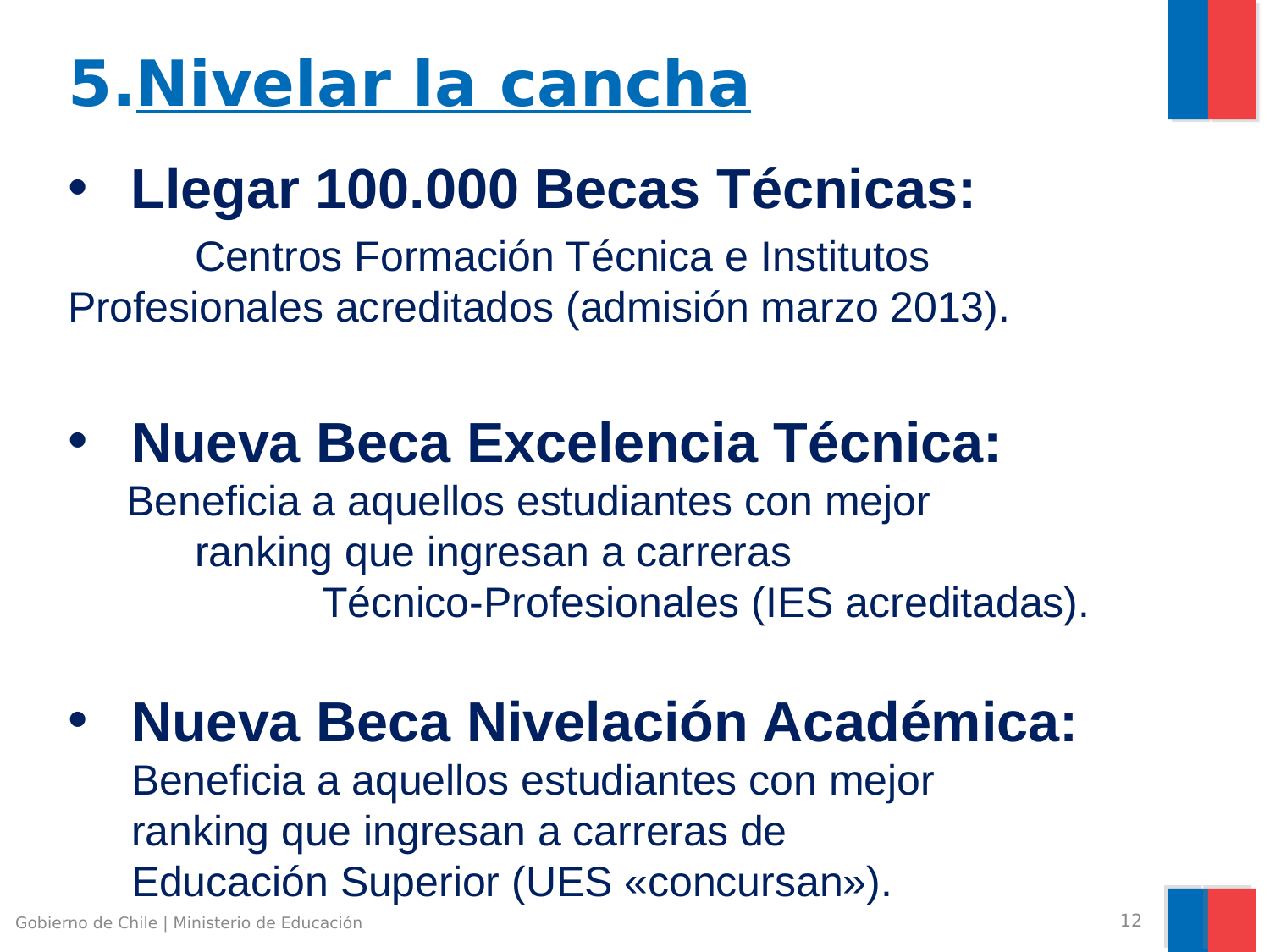

# Nivelar la cancha
 Llegar 100.000 Becas Técnicas:
	Centros Formación Técnica e Institutos 	Profesionales acreditados (admisión marzo 2013).

Nueva Beca Excelencia Técnica:
     Beneficia a aquellos estudiantes con mejor 		          	ranking que ingresan a carreras 				   	Técnico-Profesionales (IES acreditadas).

Nueva Beca Nivelación Académica: Beneficia a aquellos estudiantes con mejor 		   ranking que ingresan a carreras de			   Educación Superior (UES «concursan»).

Gobierno de Chile | Ministerio de Educación
12